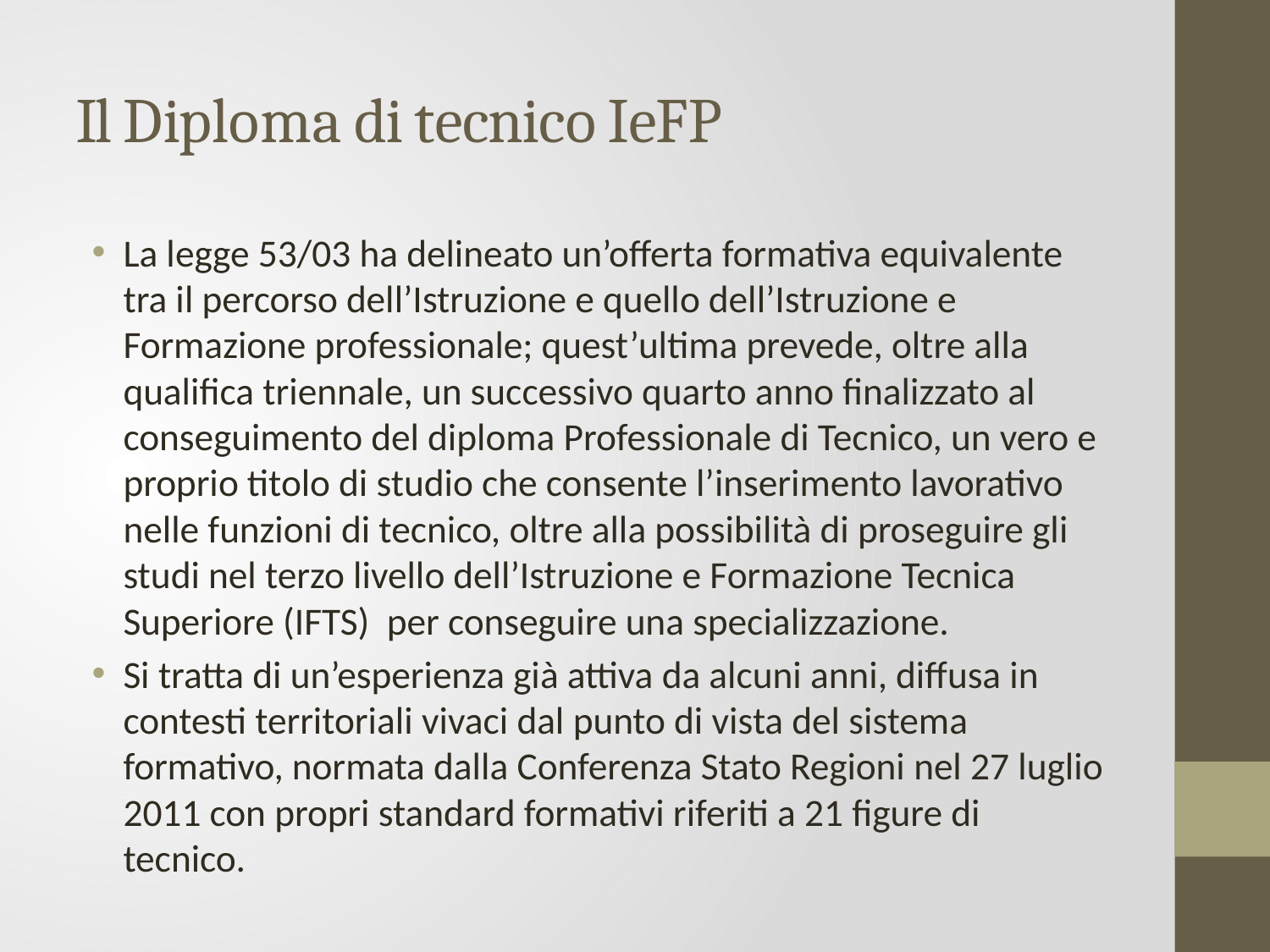

# Il Diploma di tecnico IeFP
La legge 53/03 ha delineato un’offerta formativa equivalente tra il percorso dell’Istruzione e quello dell’Istruzione e Formazione professionale; quest’ultima prevede, oltre alla qualifica triennale, un successivo quarto anno finalizzato al conseguimento del diploma Professionale di Tecnico, un vero e proprio titolo di studio che consente l’inserimento lavorativo nelle funzioni di tecnico, oltre alla possibilità di proseguire gli studi nel terzo livello dell’Istruzione e Formazione Tecnica Superiore (IFTS)  per conseguire una specializzazione.
Si tratta di un’esperienza già attiva da alcuni anni, diffusa in contesti territoriali vivaci dal punto di vista del sistema formativo, normata dalla Conferenza Stato Regioni nel 27 luglio 2011 con propri standard formativi riferiti a 21 figure di tecnico.